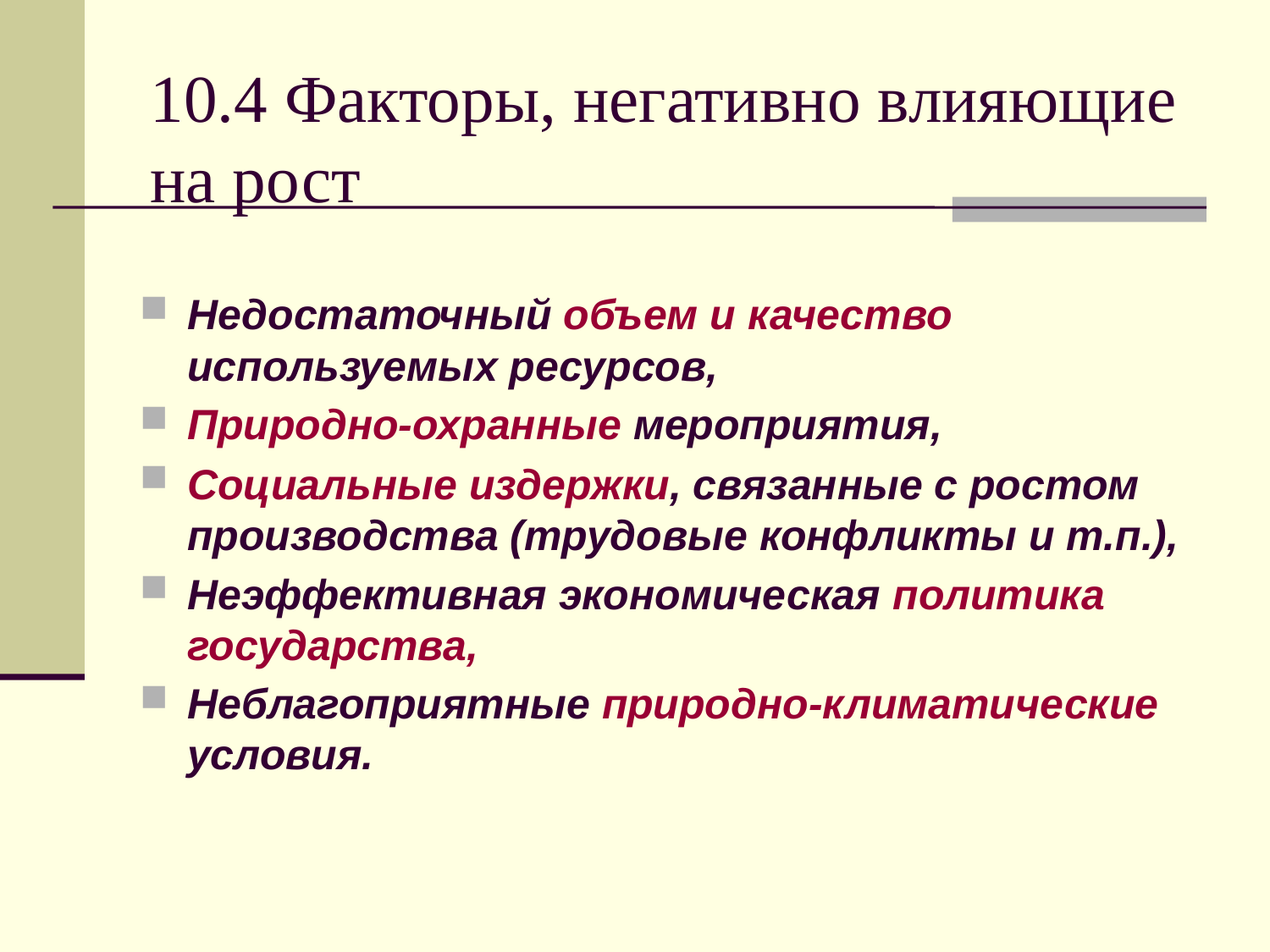

# 10.4 Факторы, негативно влияющие на рост

Недостаточный объем и качество используемых ресурсов,
Природно-охранные мероприятия,
Социальные издержки, связанные с ростом производства (трудовые конфликты и т.п.),
Неэффективная экономическая политика государства,
Неблагоприятные природно-климатические условия.